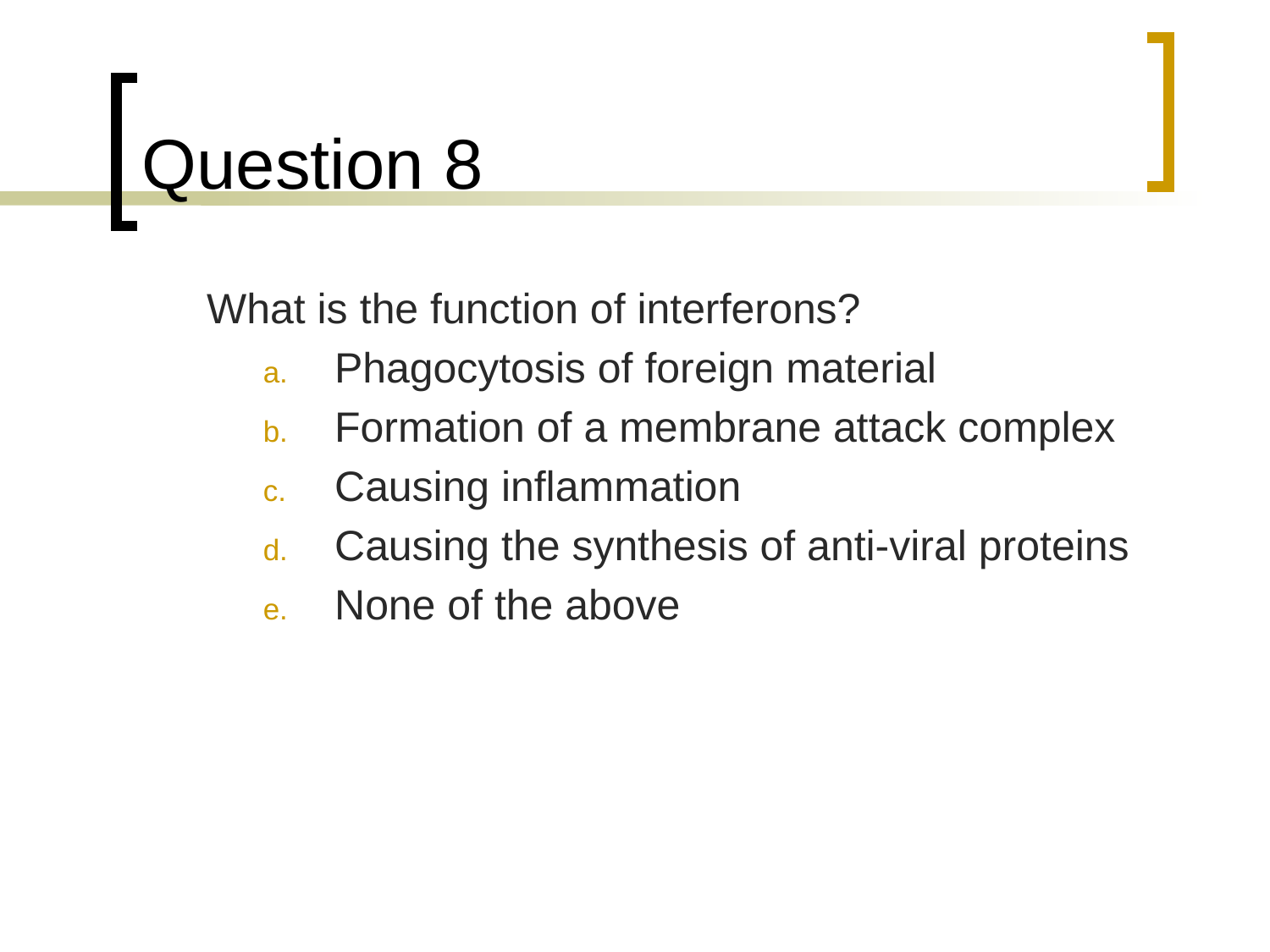

# Question 8
	What is the function of interferons?
Phagocytosis of foreign material
Formation of a membrane attack complex
Causing inflammation
Causing the synthesis of anti-viral proteins
None of the above